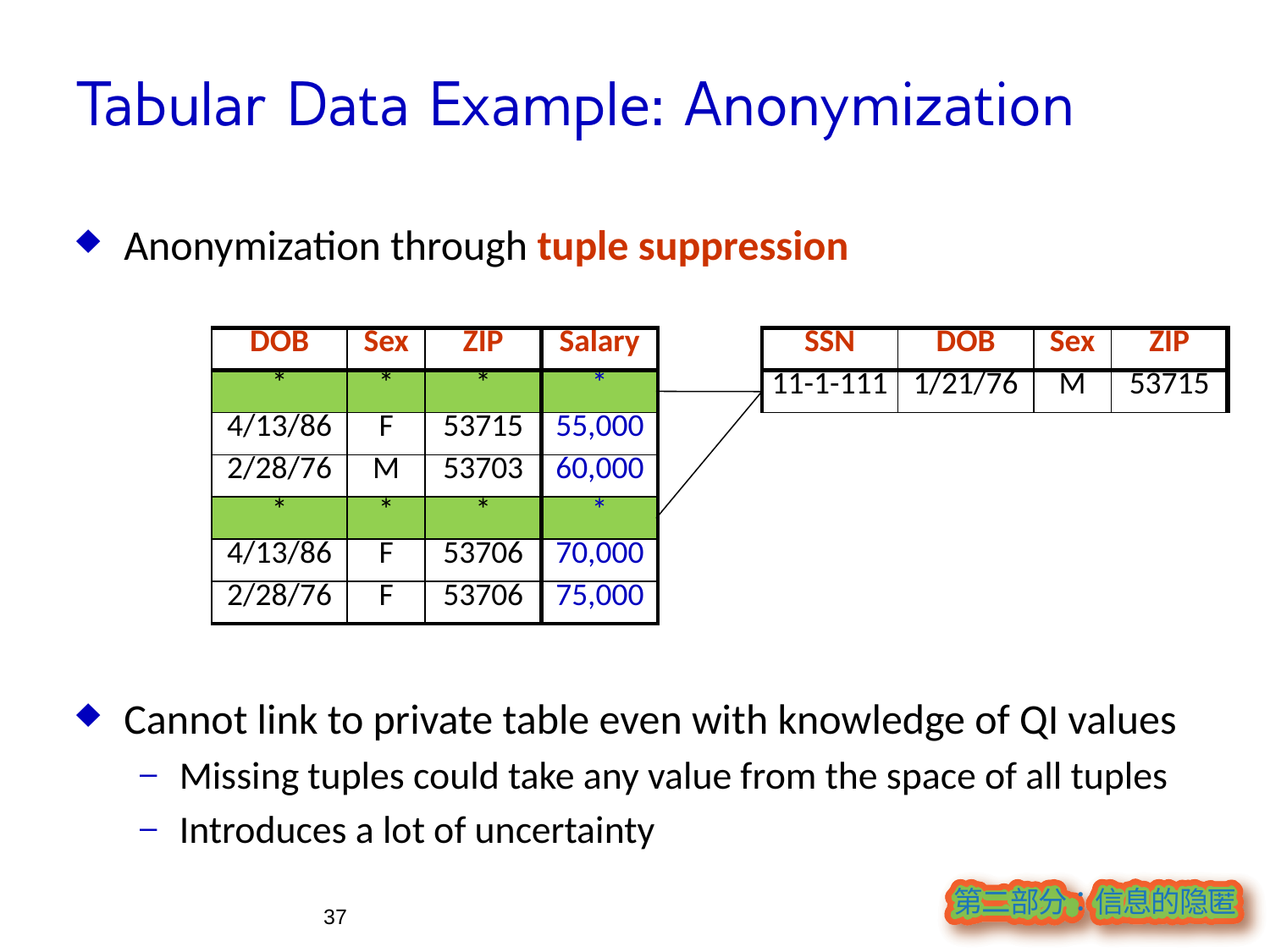

Tabular Data Example: Anonymization
Anonymization through tuple suppression

Cannot link to private table even with knowledge of QI values
Missing tuples could take any value from the space of all tuples
Introduces a lot of uncertainty
| DOB | Sex | ZIP | Salary |
| --- | --- | --- | --- |
| \* | \* | \* | \* |
| 4/13/86 | F | 53715 | 55,000 |
| 2/28/76 | M | 53703 | 60,000 |
| \* | \* | \* | \* |
| 4/13/86 | F | 53706 | 70,000 |
| 2/28/76 | F | 53706 | 75,000 |
| SSN | DOB | Sex | ZIP |
| --- | --- | --- | --- |
| 11-1-111 | 1/21/76 | M | 53715 |
37